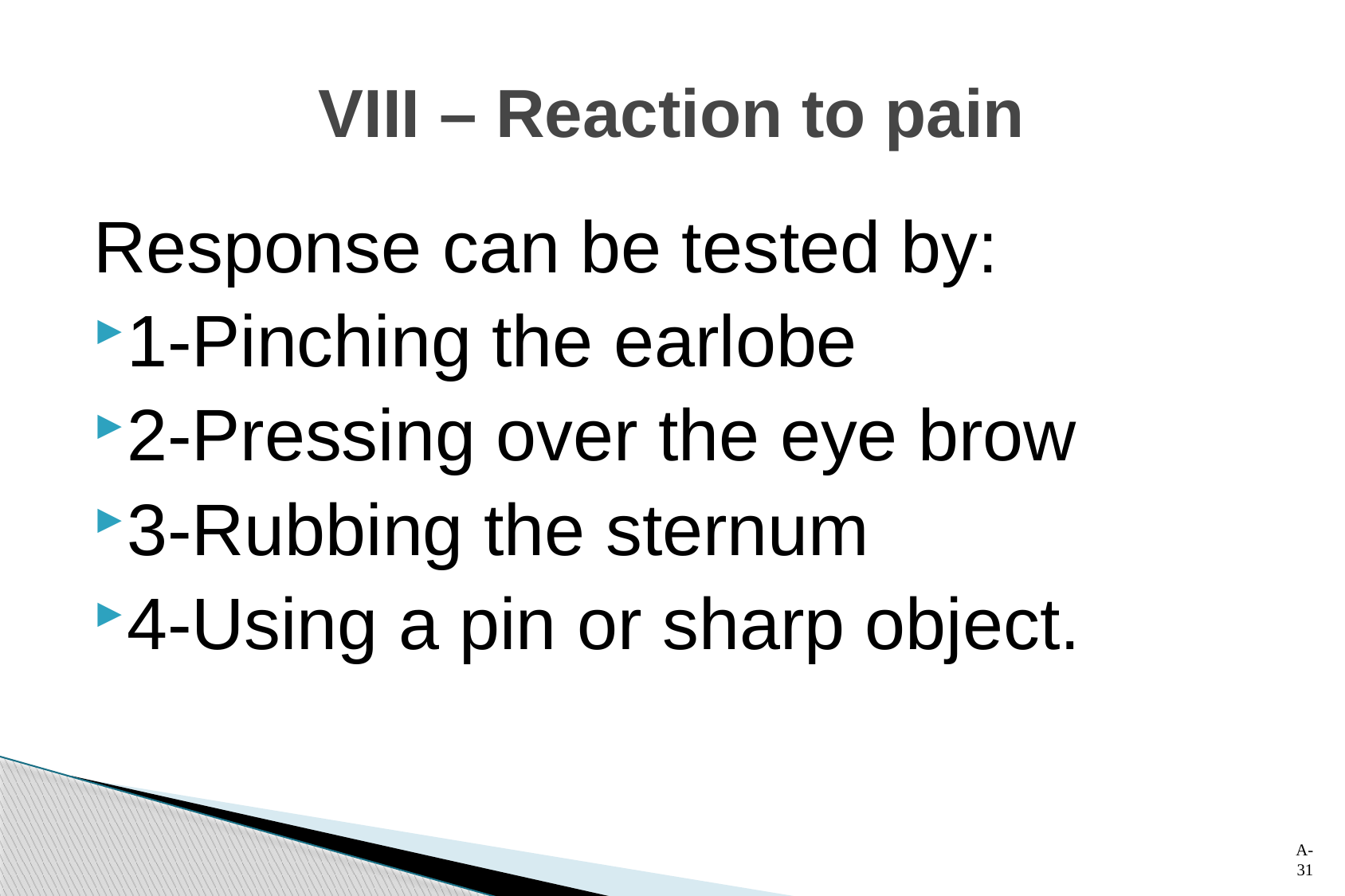

# VIII – Reaction to pain
Response can be tested by:
1-Pinching the earlobe
2-Pressing over the eye brow
3-Rubbing the sternum
4-Using a pin or sharp object.

A-31